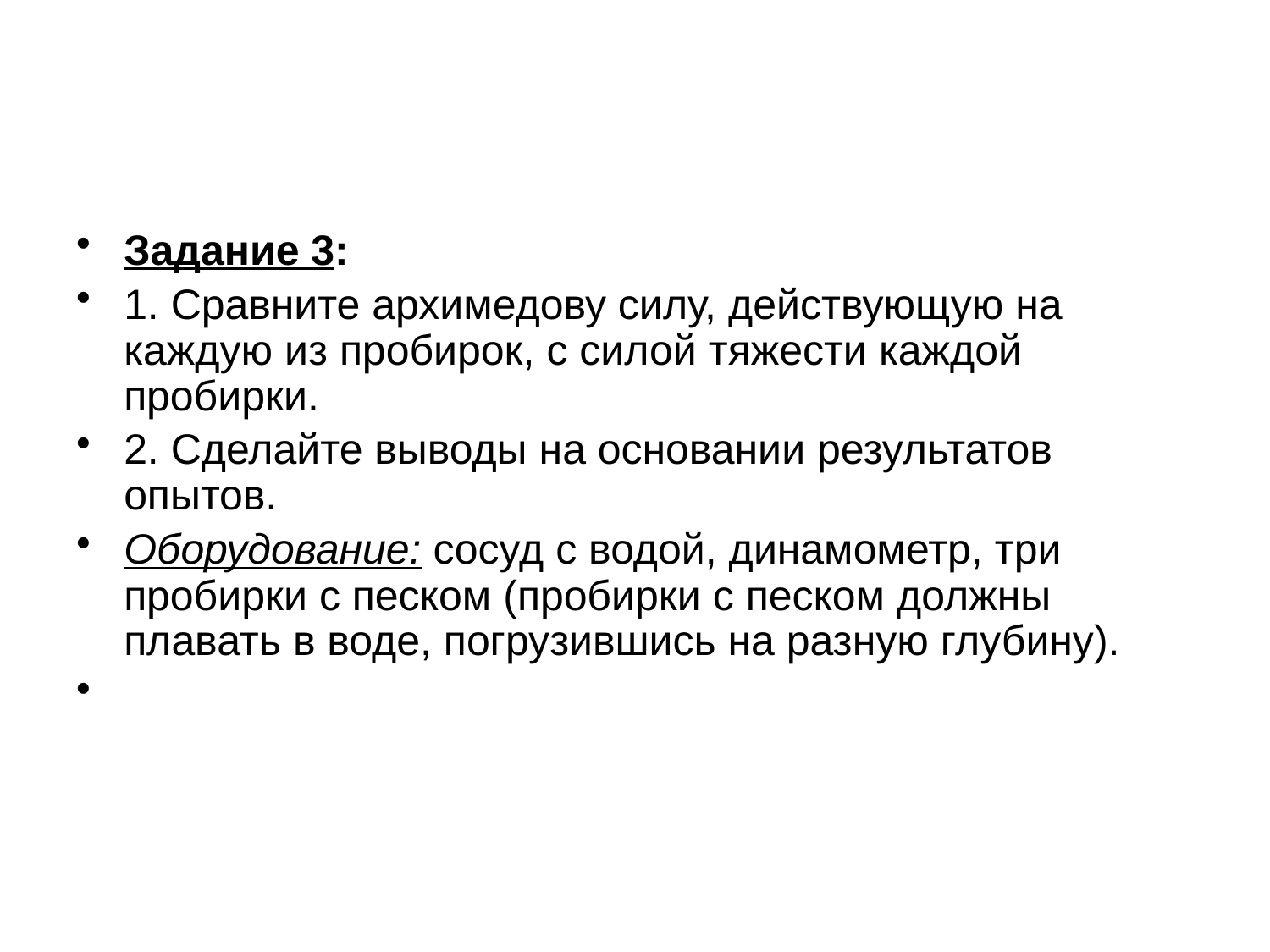

Задание 3:
1. Сравните архимедову силу, действующую на каждую из пробирок, с силой тяжести каждой пробирки.
2. Сделайте выводы на основании результатов опытов.
Оборудование: сосуд с водой, динамометр, три пробирки с песком (пробирки с песком должны плавать в воде, погрузившись на разную глубину).